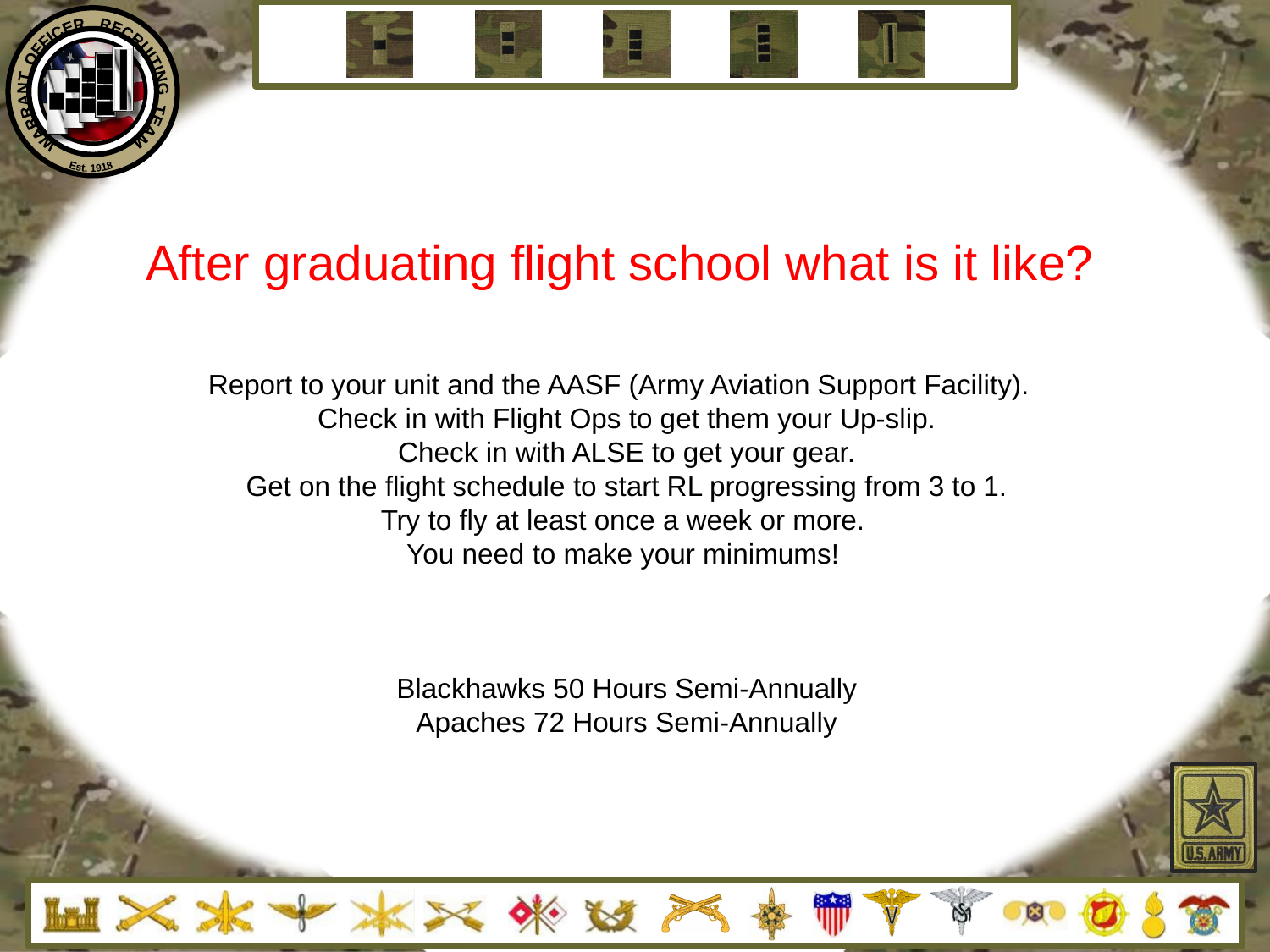

# After graduating flight school what is it like? Report to your unit and the AASF (Army Aviation Support Facility). Check in with Flight Ops to get them your Up-slip. Check in with ALSE to get your gear. Get on the flight schedule to start RL progressing from 3 to 1. Try to fly at least once a week or more. You need to make your minimums! Blackhawks 50 Hours Semi-Annually Apaches 72 Hours Semi-Annually